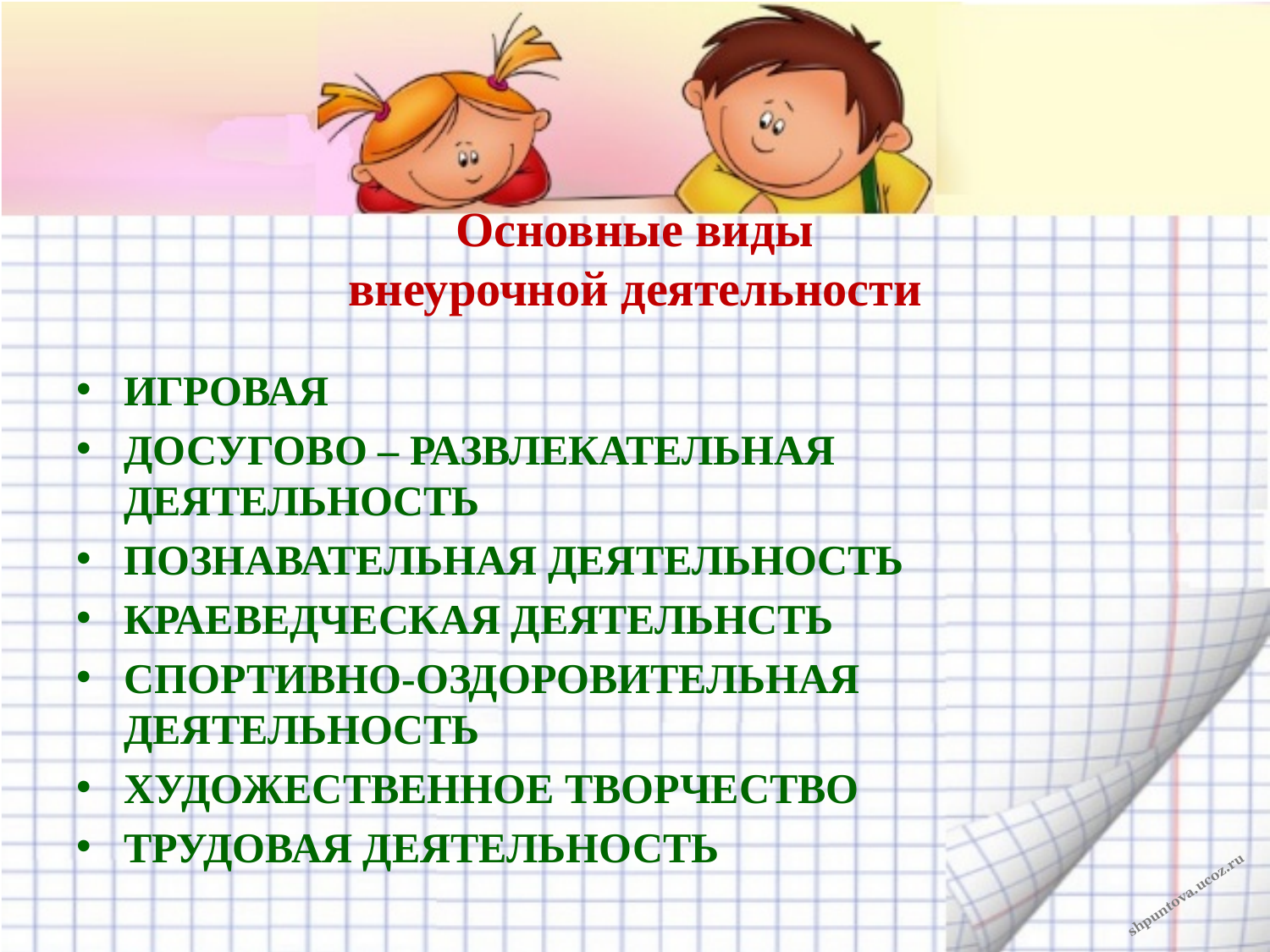

# Основные виды внеурочной деятельности
ИГРОВАЯ
ДОСУГОВО – РАЗВЛЕКАТЕЛЬНАЯ ДЕЯТЕЛЬНОСТЬ
ПОЗНАВАТЕЛЬНАЯ ДЕЯТЕЛЬНОСТЬ
КРАЕВЕДЧЕСКАЯ ДЕЯТЕЛЬНСТЬ
СПОРТИВНО-ОЗДОРОВИТЕЛЬНАЯ ДЕЯТЕЛЬНОСТЬ
ХУДОЖЕСТВЕННОЕ ТВОРЧЕСТВО
ТРУДОВАЯ ДЕЯТЕЛЬНОСТЬ